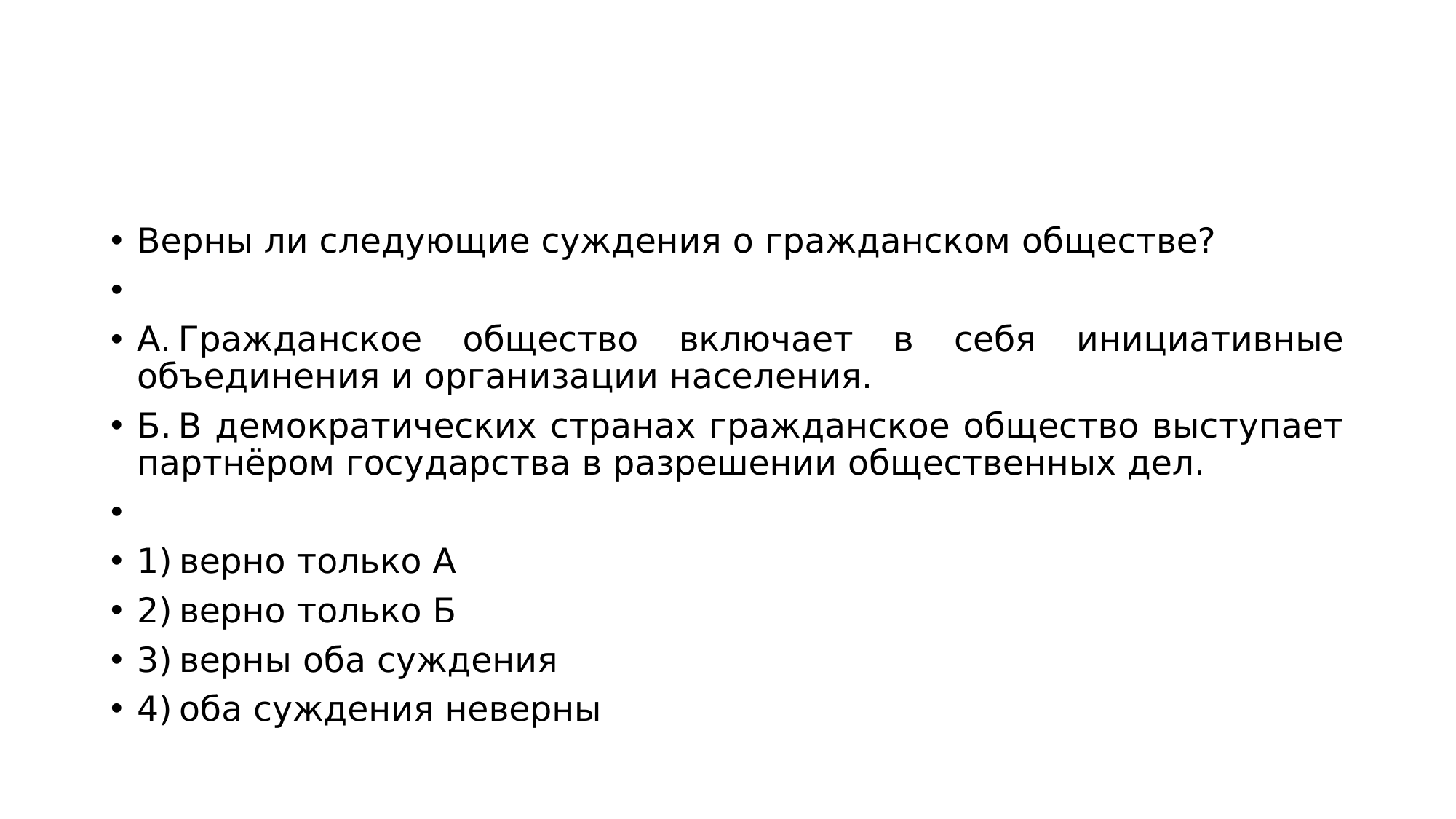

#
Верны ли следующие суждения о гражданском обществе?

А. Гражданское общество включает в себя инициативные объединения и организации населения.
Б. В демократических странах гражданское общество выступает партнёром государства в разрешении общественных дел.

1) верно только А
2) верно только Б
3) верны оба суждения
4) оба суждения неверны